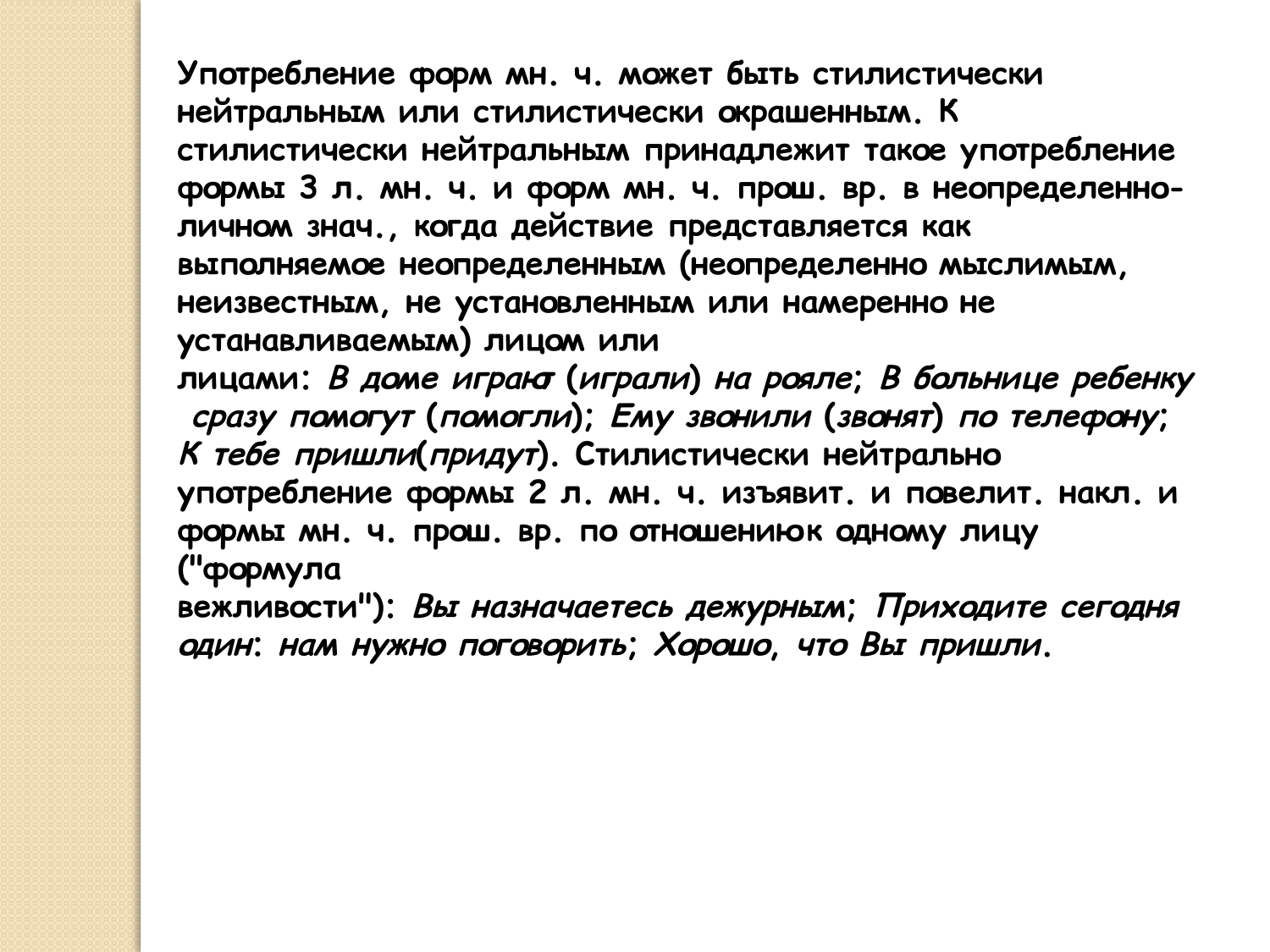

Употребление форм мн. ч. может быть стилистически нейтральным или стилистически окрашенным. К стилистически нейтральным принадлежит такое употребление формы 3 л. мн. ч. и форм мн. ч. прош. вр. в неопределенно-личном знач., когда действие представляется как выполняемое неопределенным (неопределенно мыслимым, неизвестным, не установленным или намеренно не устанавливаемым) лицом или лицами: В доме играют (играли) на рояле; В больнице ребенку сразу помогут (помогли); Ему звонили (звонят) по телефону; К тебе пришли(придут). Стилистически нейтрально употребление формы 2 л. мн. ч. изъявит. и повелит. накл. и формы мн. ч. прош. вр. по отношению к одному лицу ("формула вежливости"): Вы назначаетесь дежурным; Приходите сегодня один: нам нужно поговорить; Хорошо, что Вы пришли.